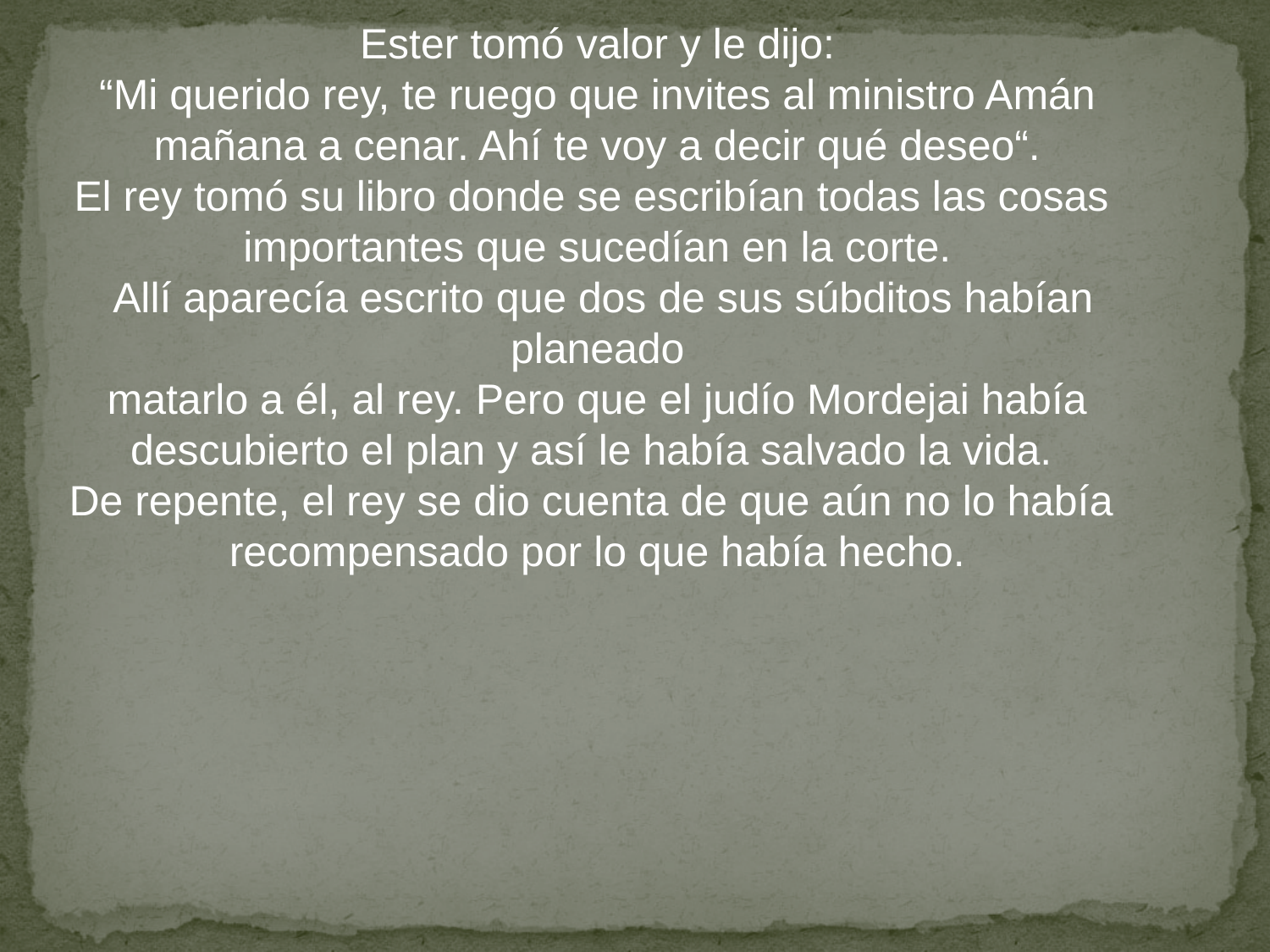

Ester tomó valor y le dijo:
“Mi querido rey, te ruego que invites al ministro Amán
mañana a cenar. Ahí te voy a decir qué deseo“.
El rey tomó su libro donde se escribían todas las cosas
importantes que sucedían en la corte.
 Allí aparecía escrito que dos de sus súbditos habían planeado
 matarlo a él, al rey. Pero que el judío Mordejai había
descubierto el plan y así le había salvado la vida.
De repente, el rey se dio cuenta de que aún no lo había
recompensado por lo que había hecho.